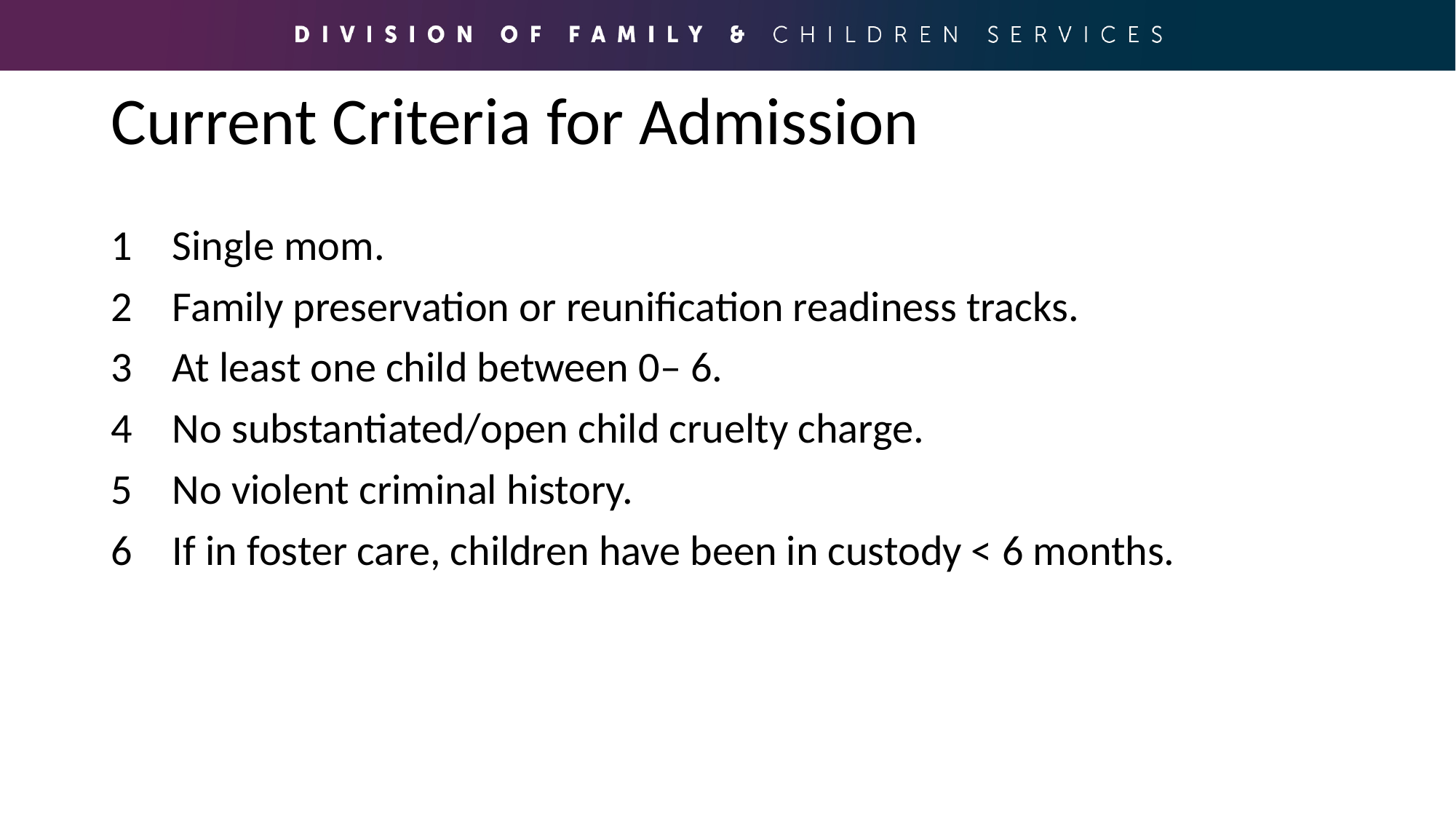

# Current Criteria for Admission
Single mom.
Family preservation or reunification readiness tracks.
At least one child between 0– 6.
No substantiated/open child cruelty charge.
No violent criminal history.
If in foster care, children have been in custody < 6 months.